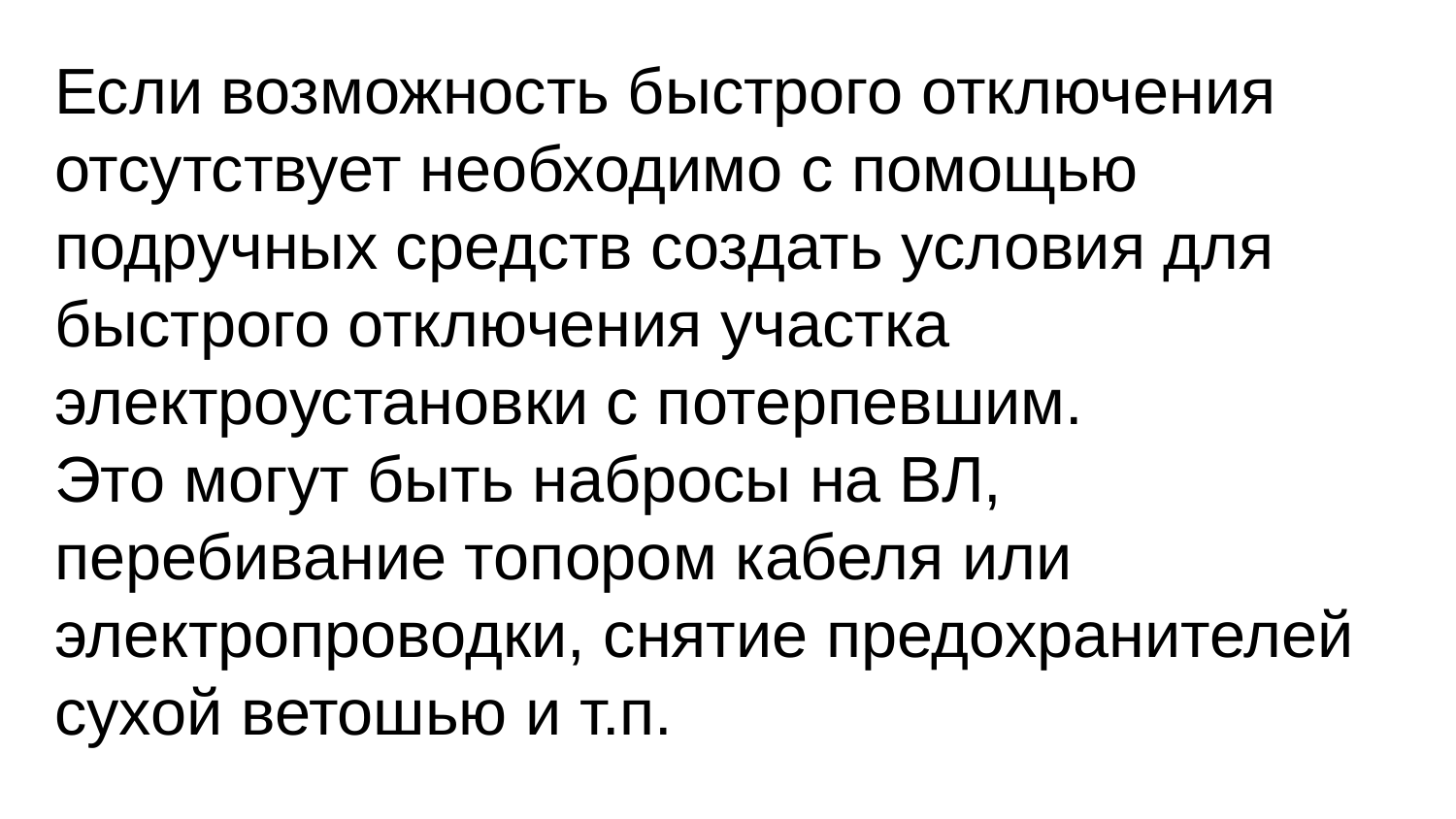

Если возможность быстрого отключения отсутствует необходимо с помощью подручных средств создать условия для быстрого отключения участка электроустановки с потерпевшим.
Это могут быть набросы на ВЛ, перебивание топором кабеля или электропроводки, снятие предохранителей сухой ветошью и т.п.